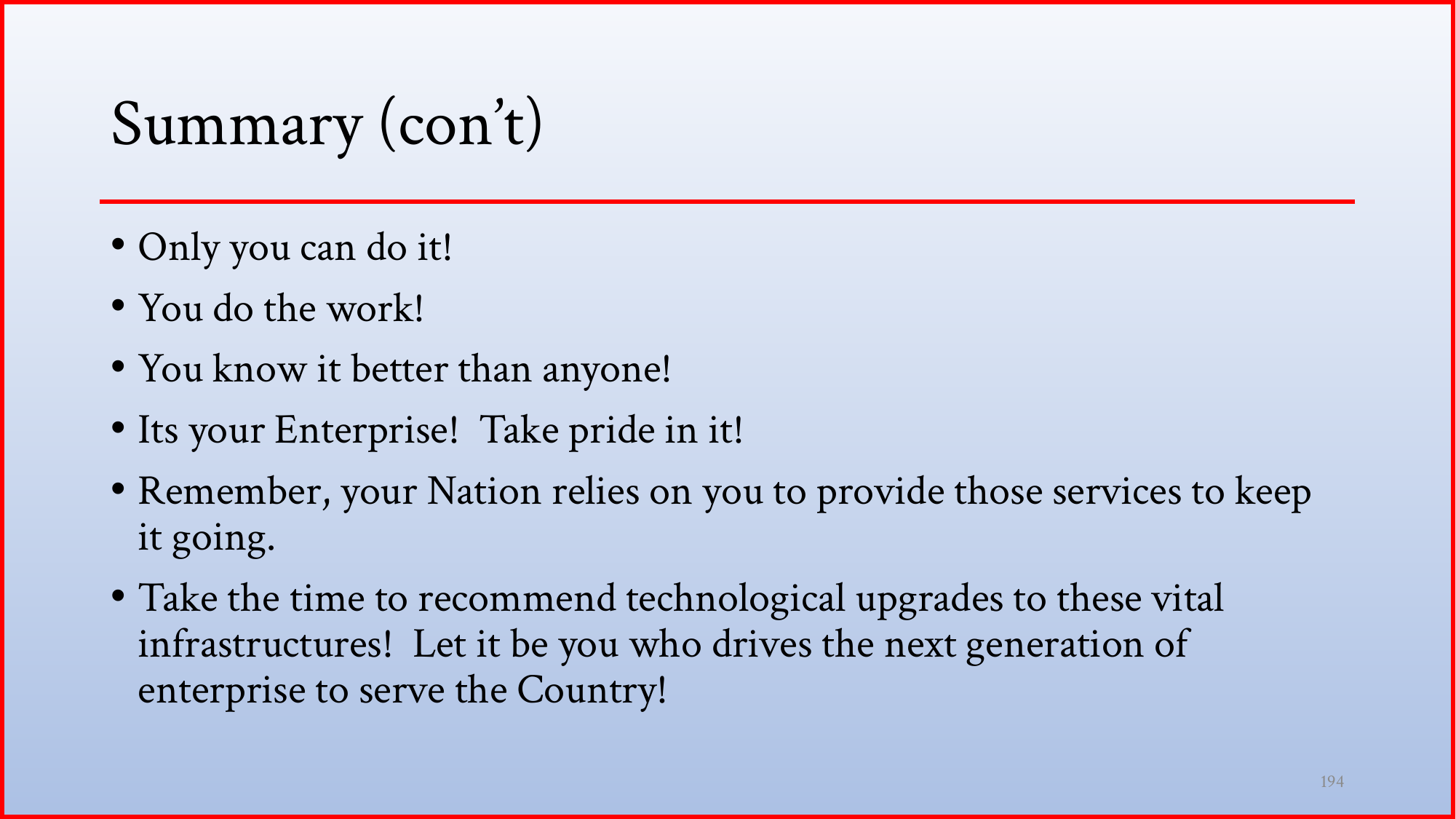

# Summary (con’t)
Only you can do it!
You do the work!
You know it better than anyone!
Its your Enterprise!  Take pride in it!
Remember, your Nation relies on you to provide those services to keep it going.
Take the time to recommend technological upgrades to these vital infrastructures!  Let it be you who drives the next generation of enterprise to serve the Country!
194